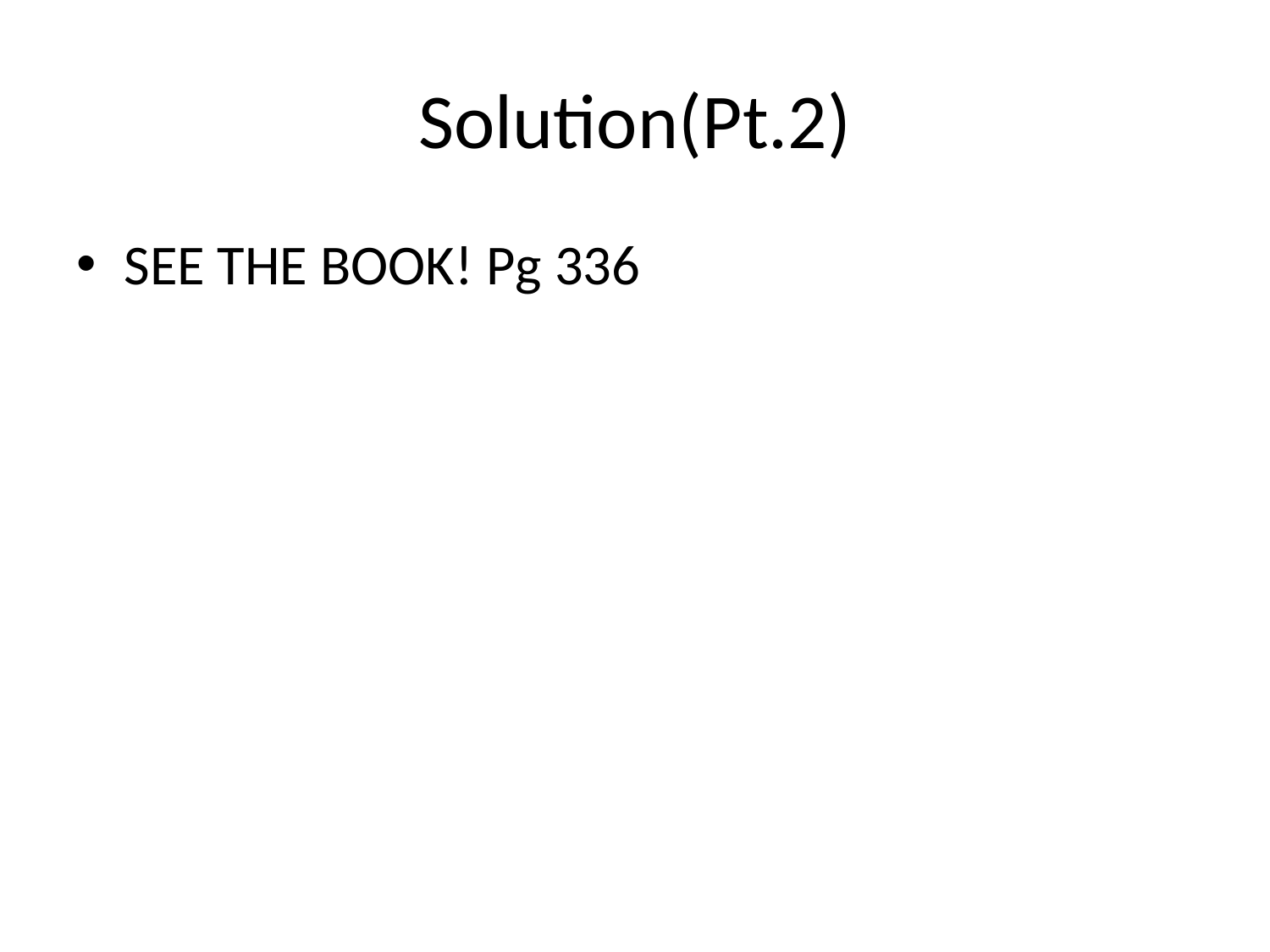

# Solution(Pt.2)
SEE THE BOOK! Pg 336